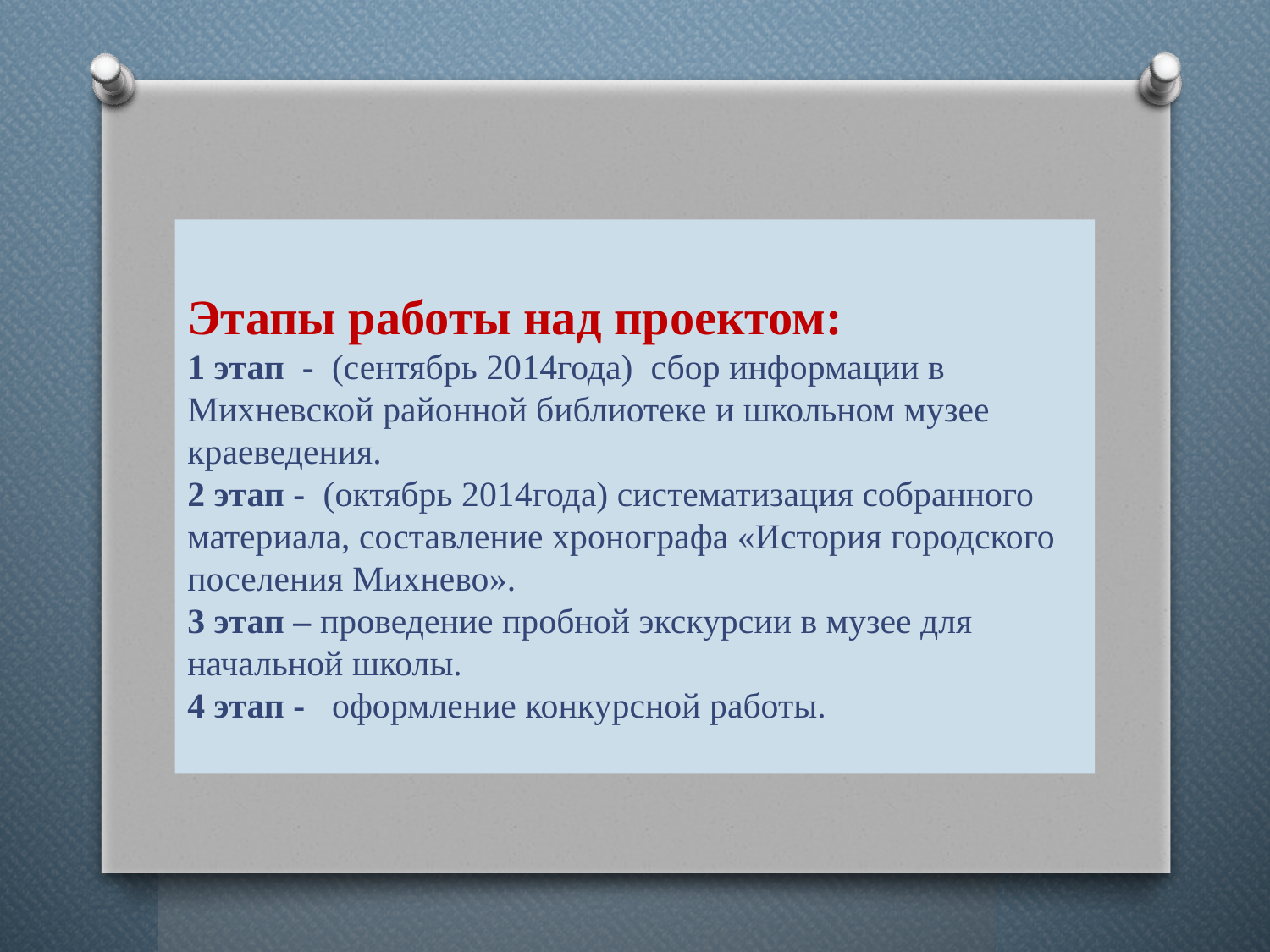

Этапы работы над проектом:
1 этап  -  (сентябрь 2014года)  сбор информации в  Михневской районной библиотеке и школьном музее краеведения.
2 этап -  (октябрь 2014года) систематизация собранного материала, составление хронографа «История городского поселения Михнево».
3 этап – проведение пробной экскурсии в музее для начальной школы.
4 этап -   оформление конкурсной работы.